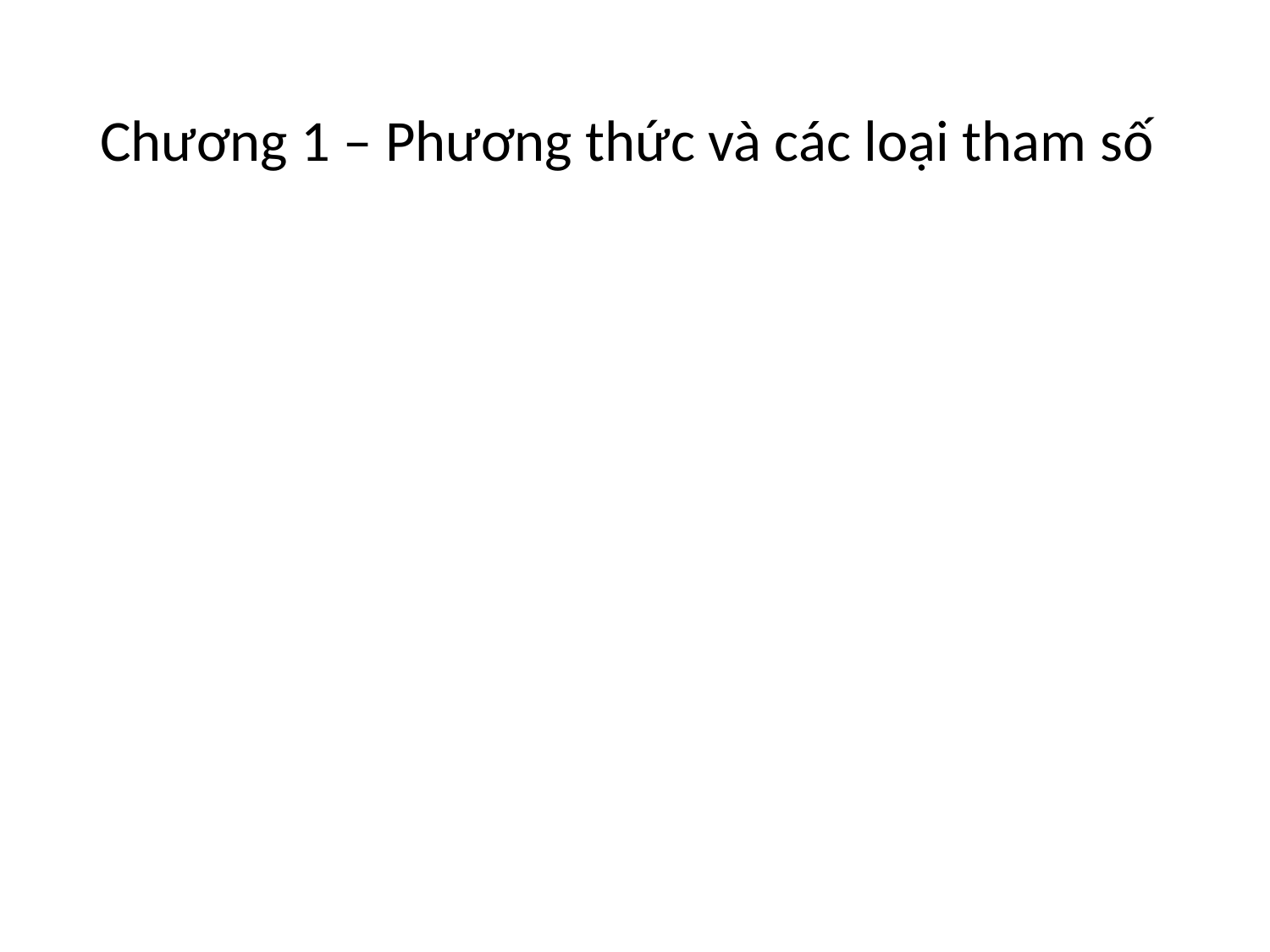

# Chương 1 – Phương thức và các loại tham số